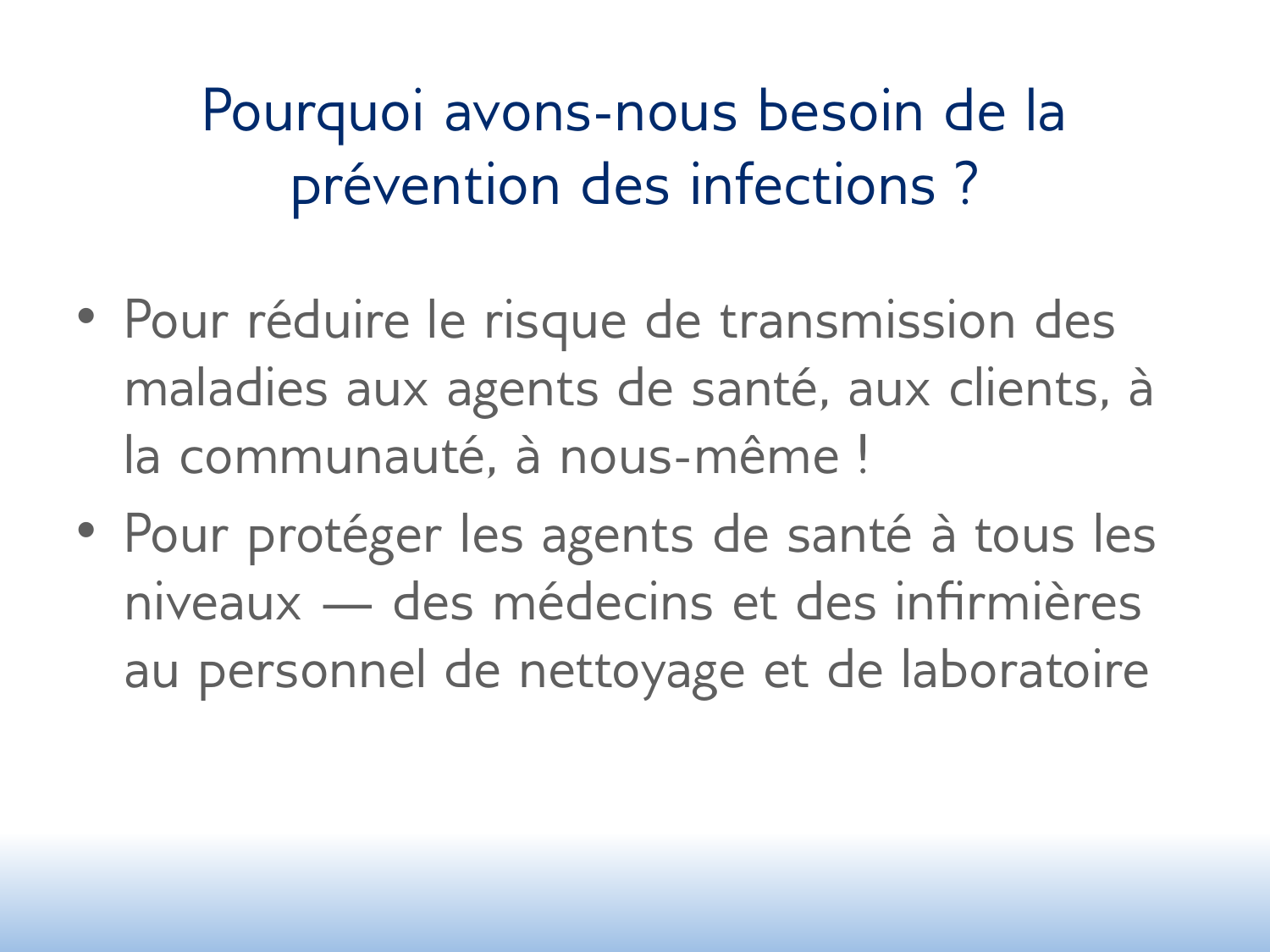

# Pourquoi avons-nous besoin de la prévention des infections ?
Pour réduire le risque de transmission des maladies aux agents de santé, aux clients, à la communauté, à nous-même !
Pour protéger les agents de santé à tous les niveaux — des médecins et des infirmières au personnel de nettoyage et de laboratoire